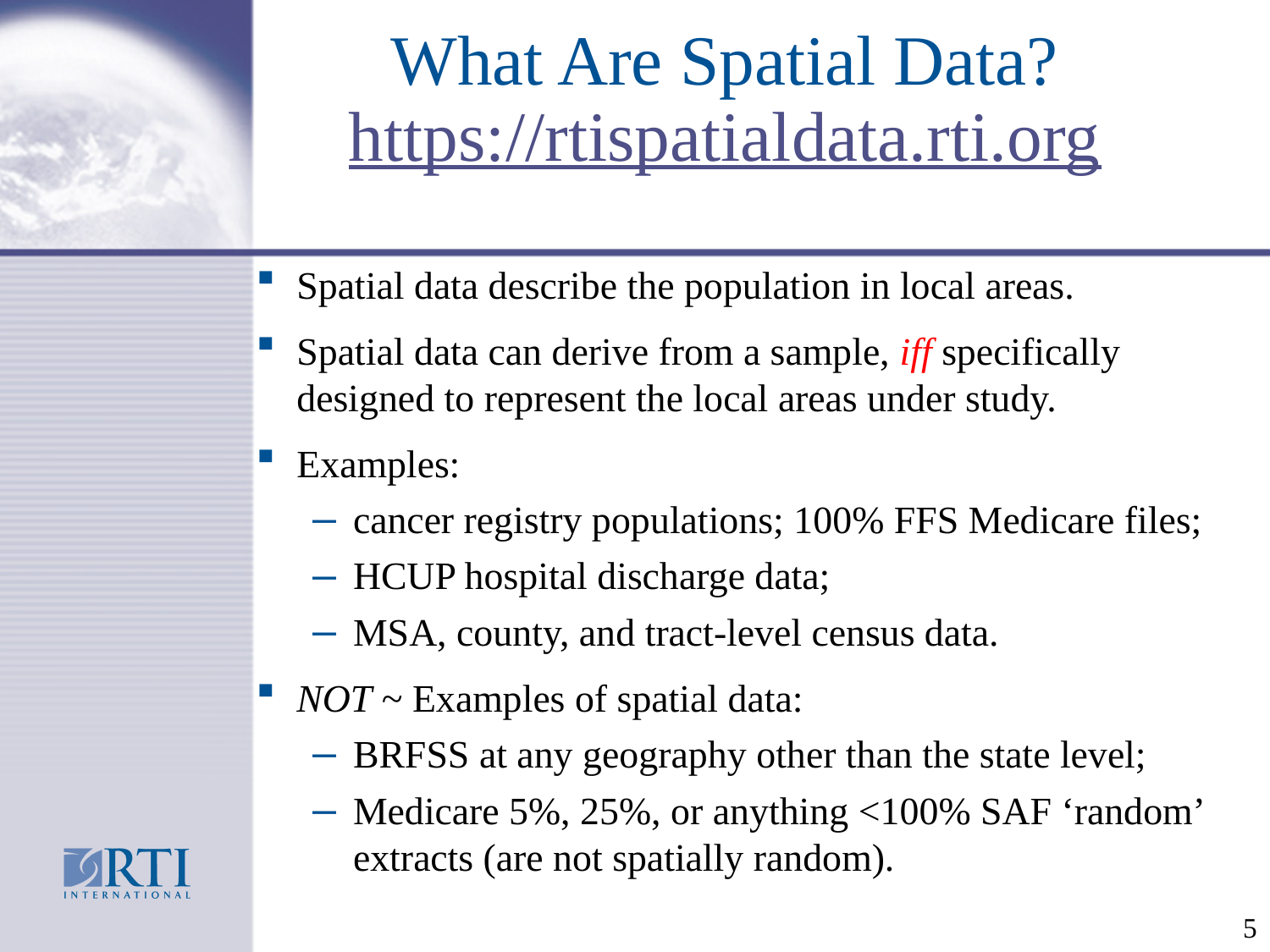

# What Are Spatial Data? https://rtispatialdata.rti.org
Spatial data describe the population in local areas.
Spatial data can derive from a sample, iff specifically designed to represent the local areas under study.
Examples:
cancer registry populations; 100% FFS Medicare files;
HCUP hospital discharge data;
MSA, county, and tract-level census data.
NOT ~ Examples of spatial data:
BRFSS at any geography other than the state level;
Medicare 5%, 25%, or anything <100% SAF ‘random’ extracts (are not spatially random).
5